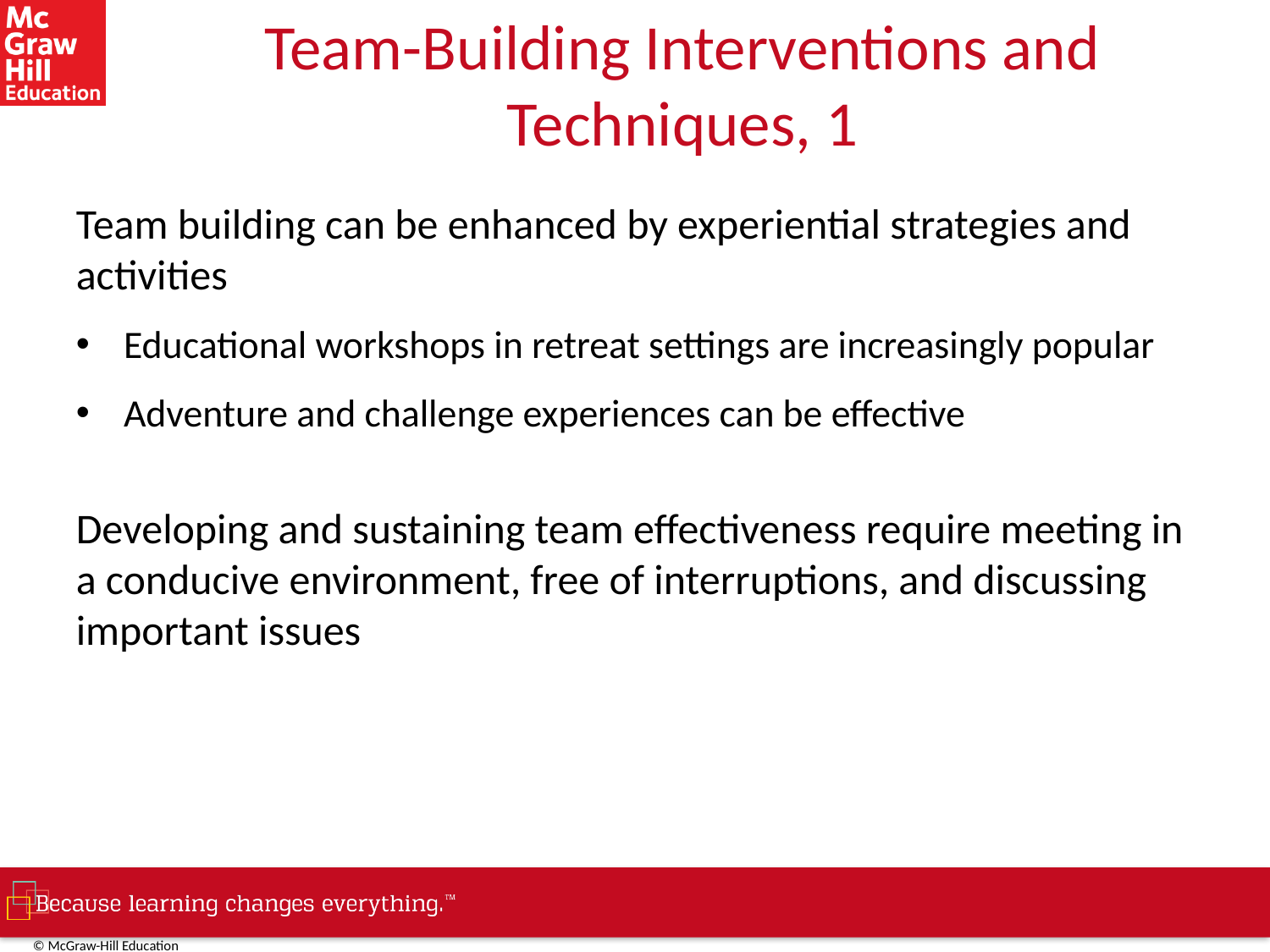

# Team-Building Interventions and Techniques, 1
Team building can be enhanced by experiential strategies and activities
Educational workshops in retreat settings are increasingly popular
Adventure and challenge experiences can be effective

Developing and sustaining team effectiveness require meeting in a conducive environment, free of interruptions, and discussing important issues